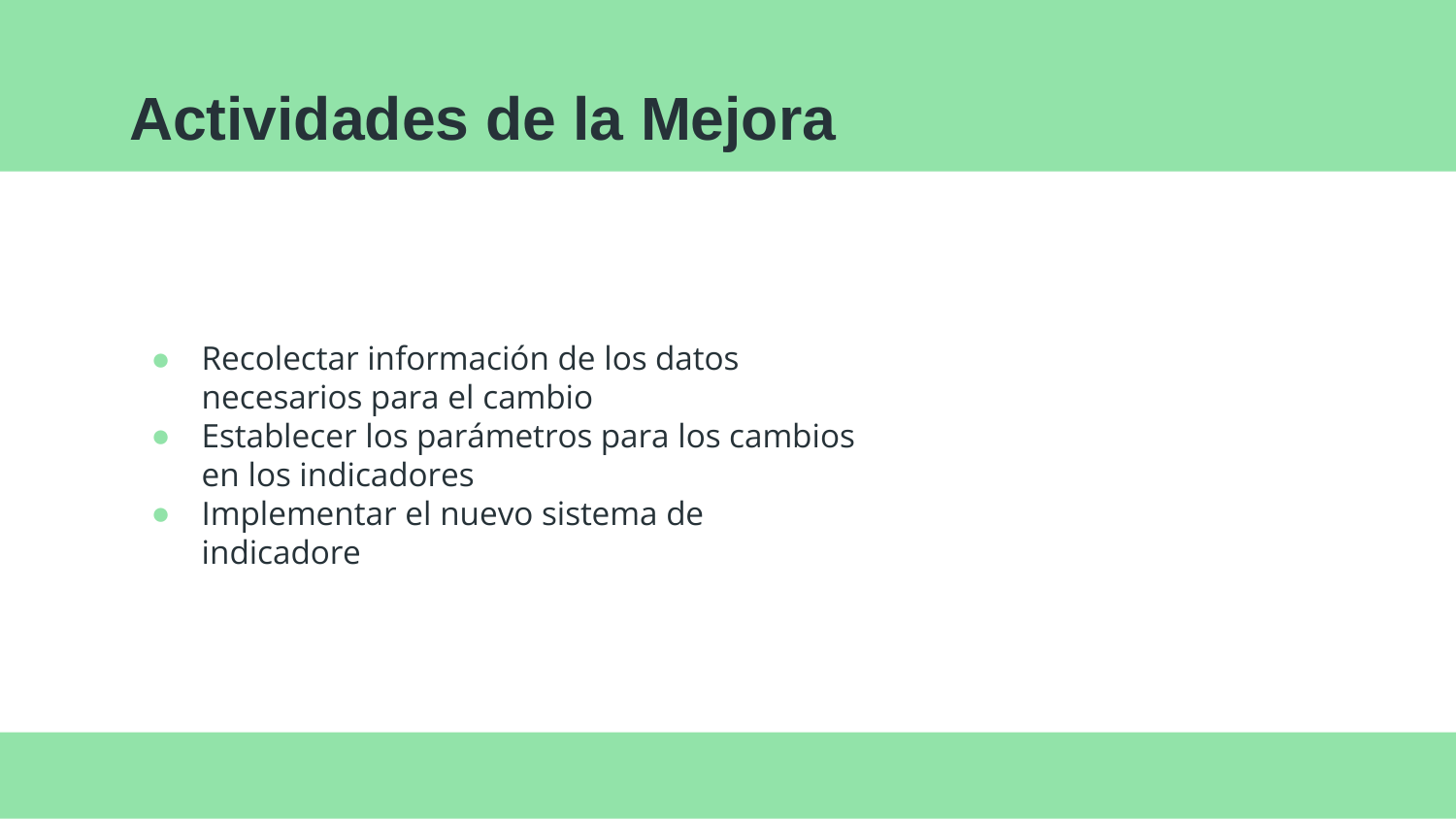

# Actividades de la Mejora
Recolectar información de los datos necesarios para el cambio
Establecer los parámetros para los cambios en los indicadores
Implementar el nuevo sistema de indicadore